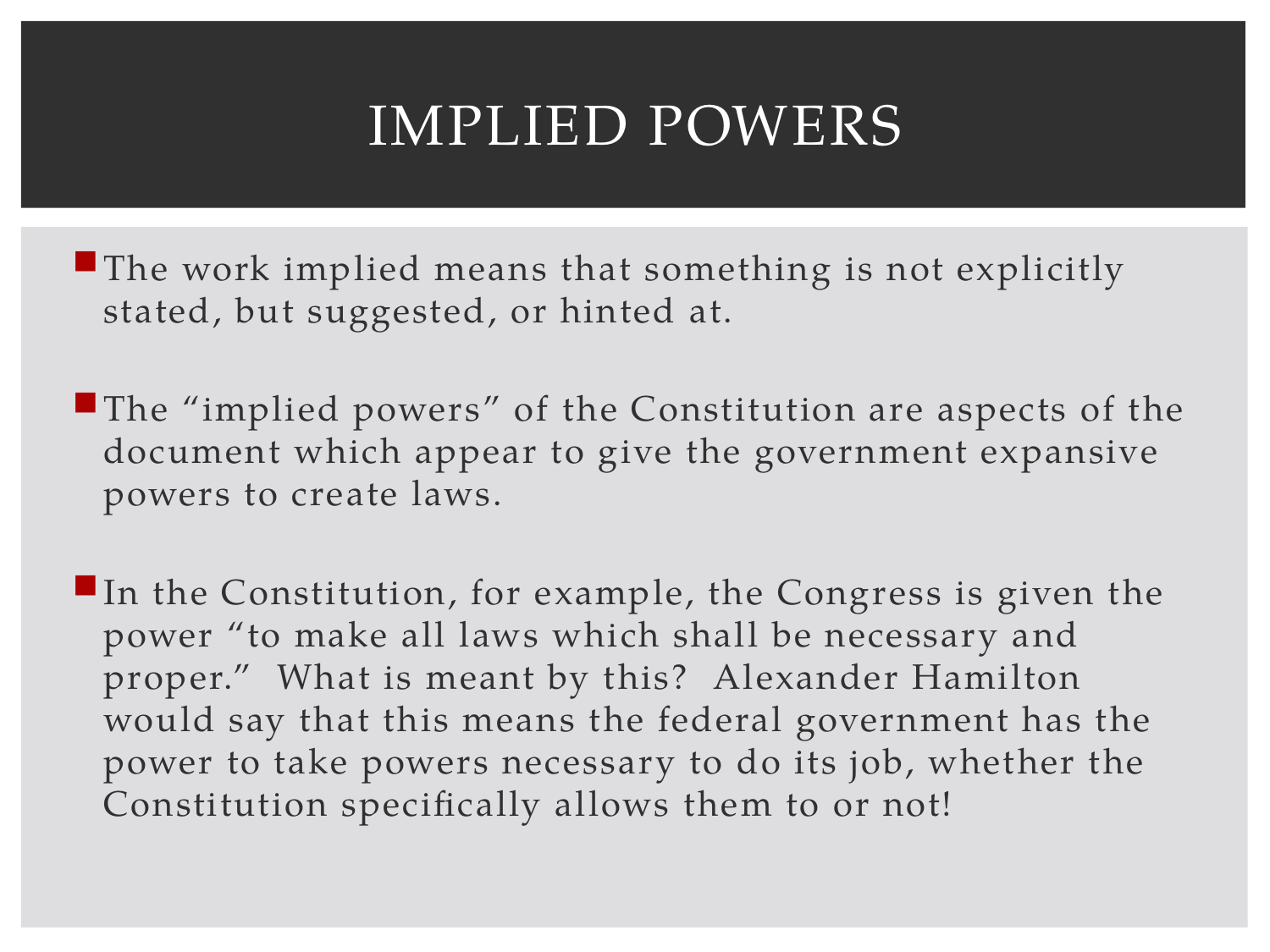

# Implied powers
The work implied means that something is not explicitly stated, but suggested, or hinted at.

The “implied powers” of the Constitution are aspects of the document which appear to give the government expansive powers to create laws.

In the Constitution, for example, the Congress is given the power “to make all laws which shall be necessary and proper.”  What is meant by this?  Alexander Hamilton would say that this means the federal government has the power to take powers necessary to do its job, whether the Constitution specifically allows them to or not!